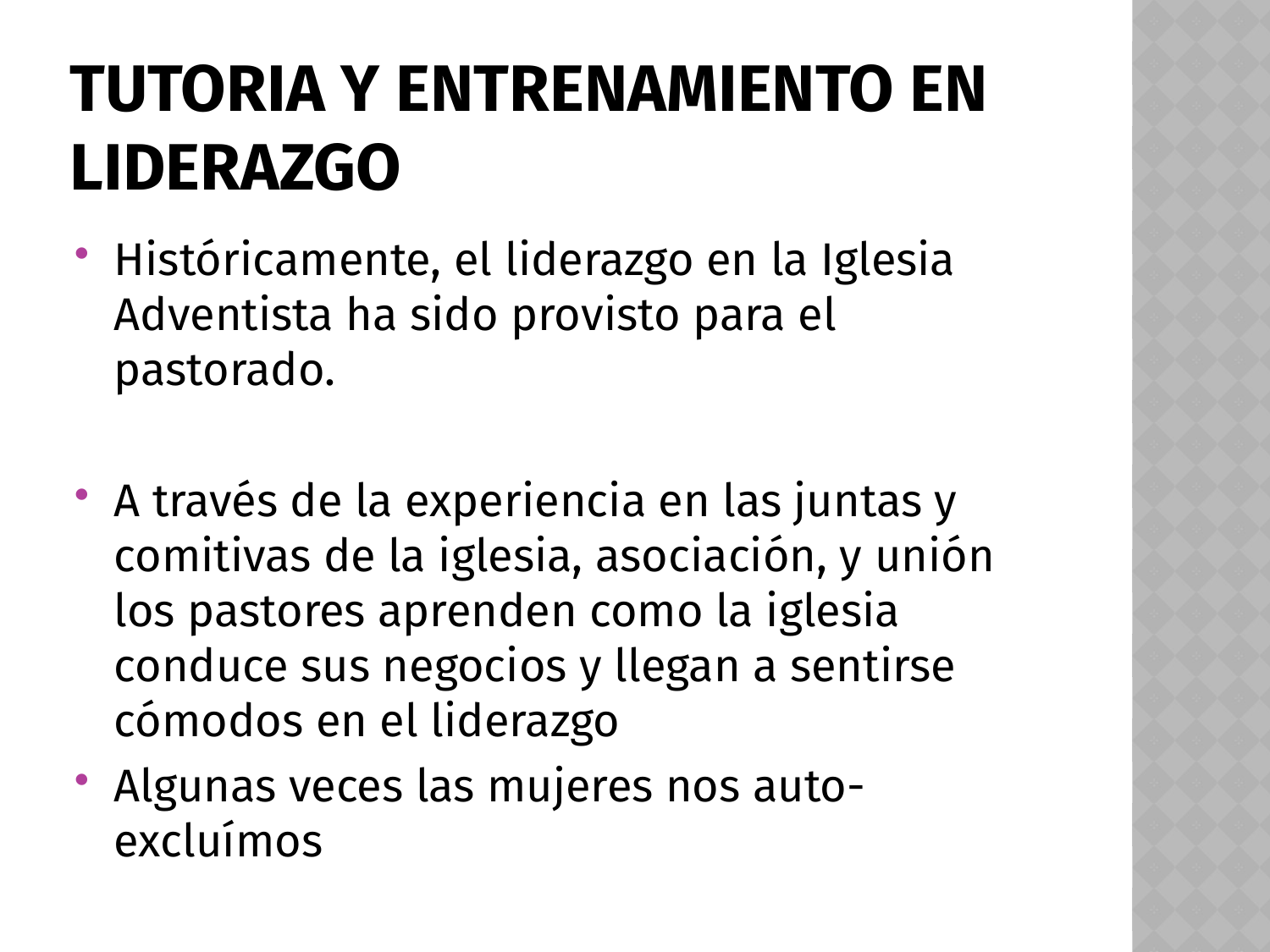

# Tutoria y entrenamiento en liderazgo
Históricamente, el liderazgo en la Iglesia Adventista ha sido provisto para el pastorado.

A través de la experiencia en las juntas y comitivas de la iglesia, asociación, y unión los pastores aprenden como la iglesia conduce sus negocios y llegan a sentirse cómodos en el liderazgo
Algunas veces las mujeres nos auto-excluímos